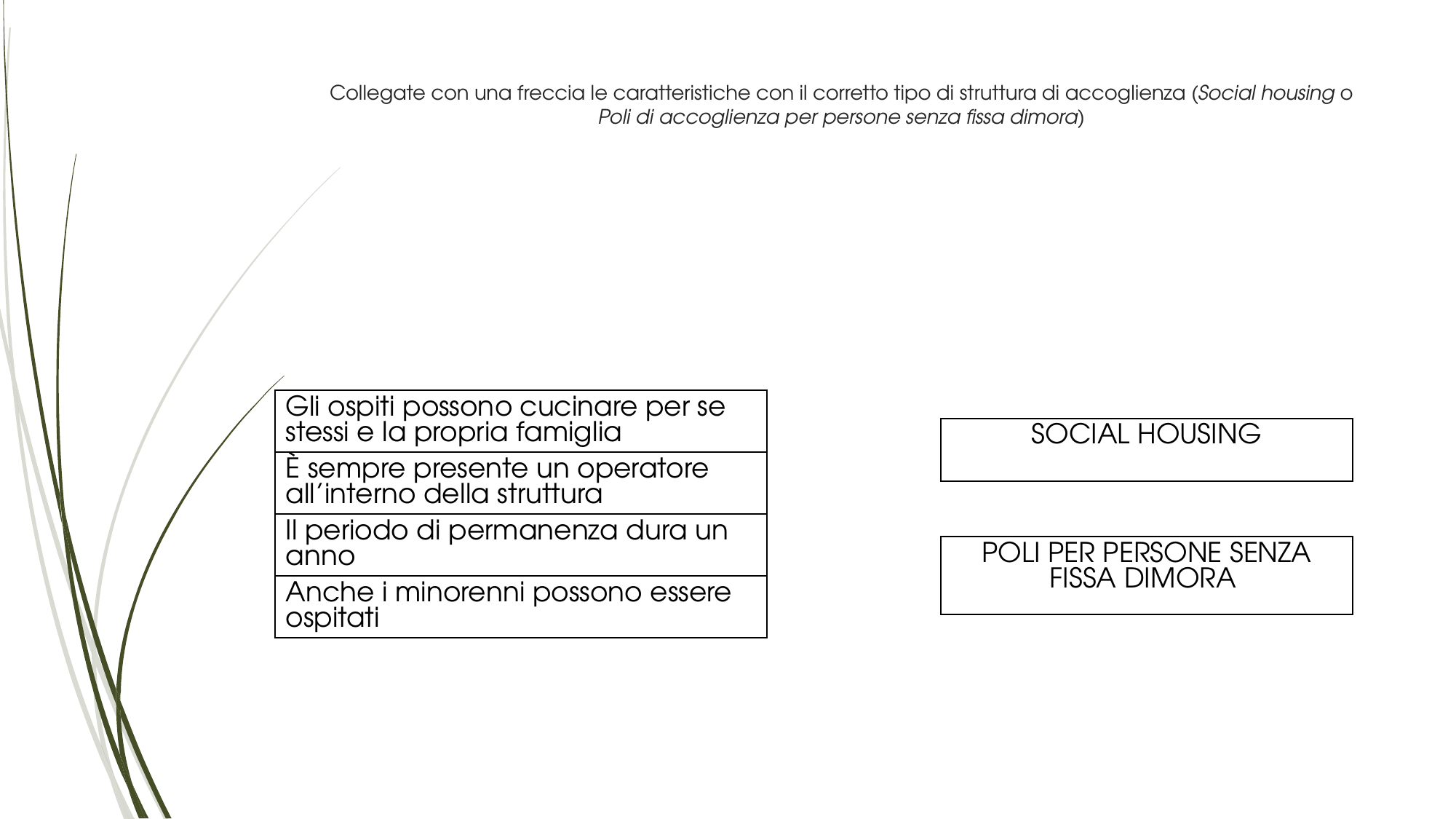

# Collegate con una freccia le caratteristiche con il corretto tipo di struttura di accoglienza (Social housing o Poli di accoglienza per persone senza fissa dimora)
| Gli ospiti possono cucinare per se stessi e la propria famiglia |
| --- |
| È sempre presente un operatore all’interno della struttura |
| Il periodo di permanenza dura un anno |
| Anche i minorenni possono essere ospitati |
| SOCIAL HOUSING |
| --- |
| POLI PER PERSONE SENZA FISSA DIMORA |
| --- |